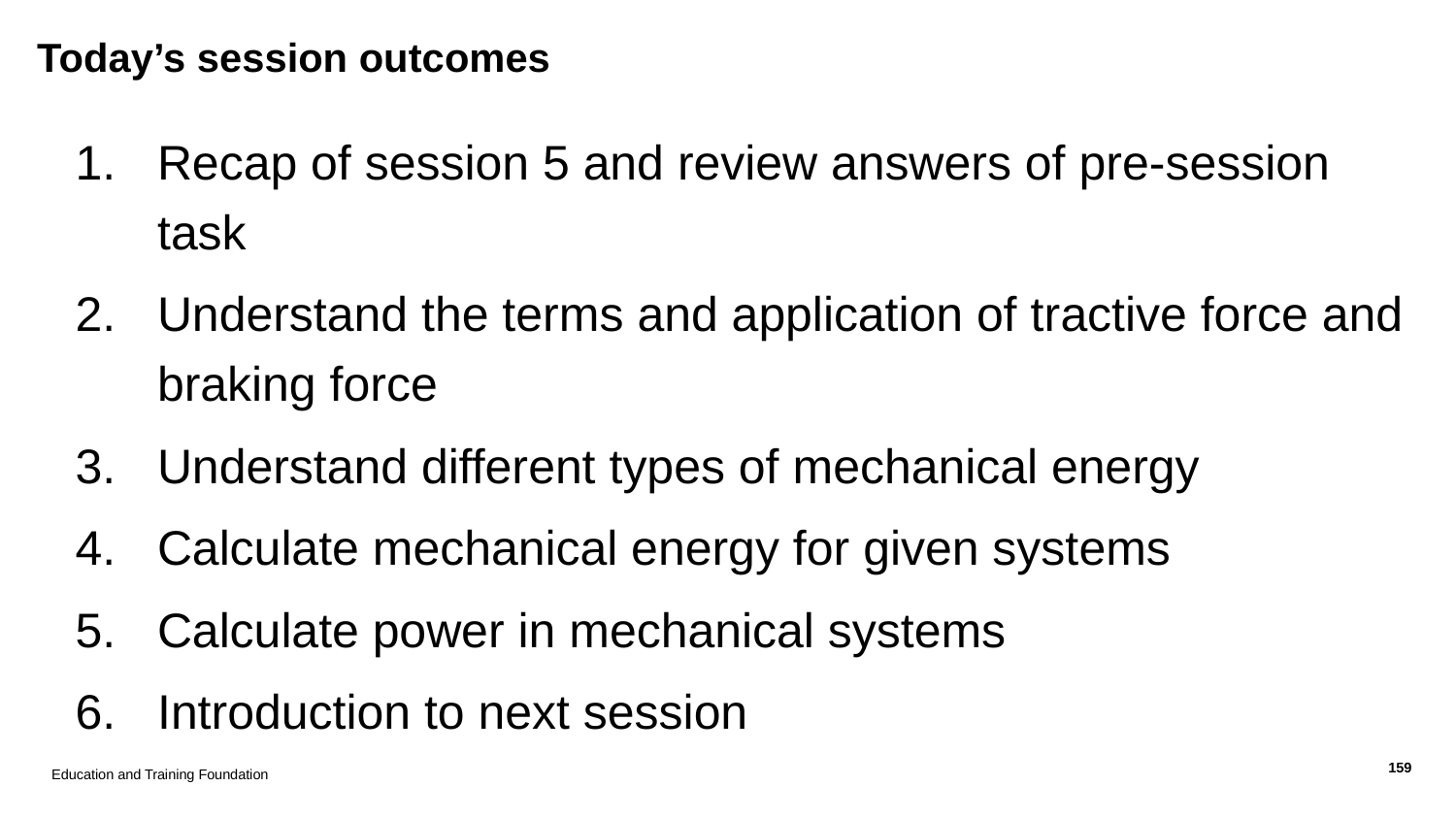

# Today’s session outcomes
Recap of session 5 and review answers of pre-session task
Understand the terms and application of tractive force and braking force
Understand different types of mechanical energy
Calculate mechanical energy for given systems
Calculate power in mechanical systems
Introduction to next session

Education and Training Foundation
159